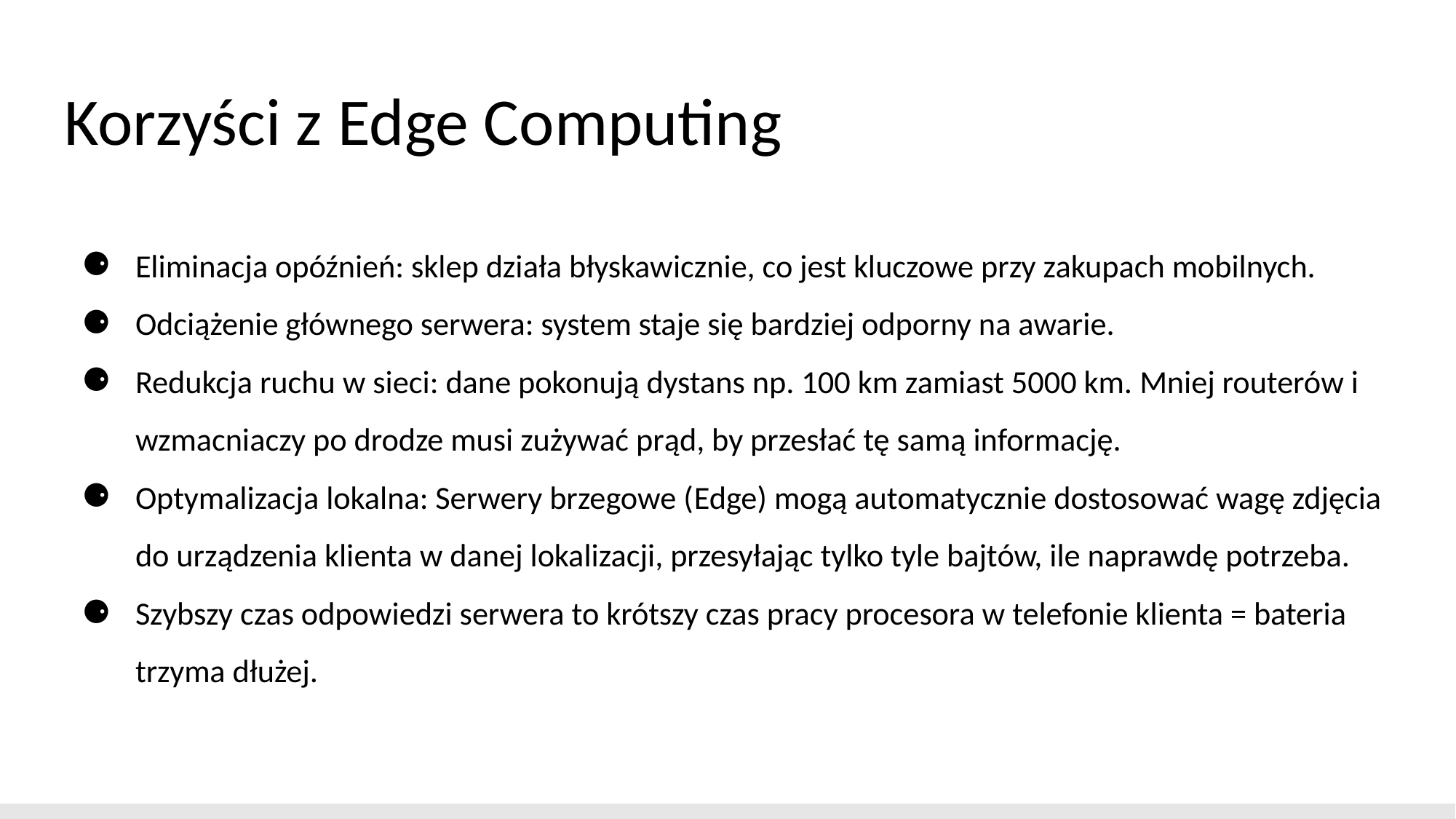

# Korzyści z Edge Computing
Eliminacja opóźnień: sklep działa błyskawicznie, co jest kluczowe przy zakupach mobilnych.
Odciążenie głównego serwera: system staje się bardziej odporny na awarie.
Redukcja ruchu w sieci: dane pokonują dystans np. 100 km zamiast 5000 km. Mniej routerów i wzmacniaczy po drodze musi zużywać prąd, by przesłać tę samą informację.
Optymalizacja lokalna: Serwery brzegowe (Edge) mogą automatycznie dostosować wagę zdjęcia do urządzenia klienta w danej lokalizacji, przesyłając tylko tyle bajtów, ile naprawdę potrzeba.
Szybszy czas odpowiedzi serwera to krótszy czas pracy procesora w telefonie klienta = bateria trzyma dłużej.